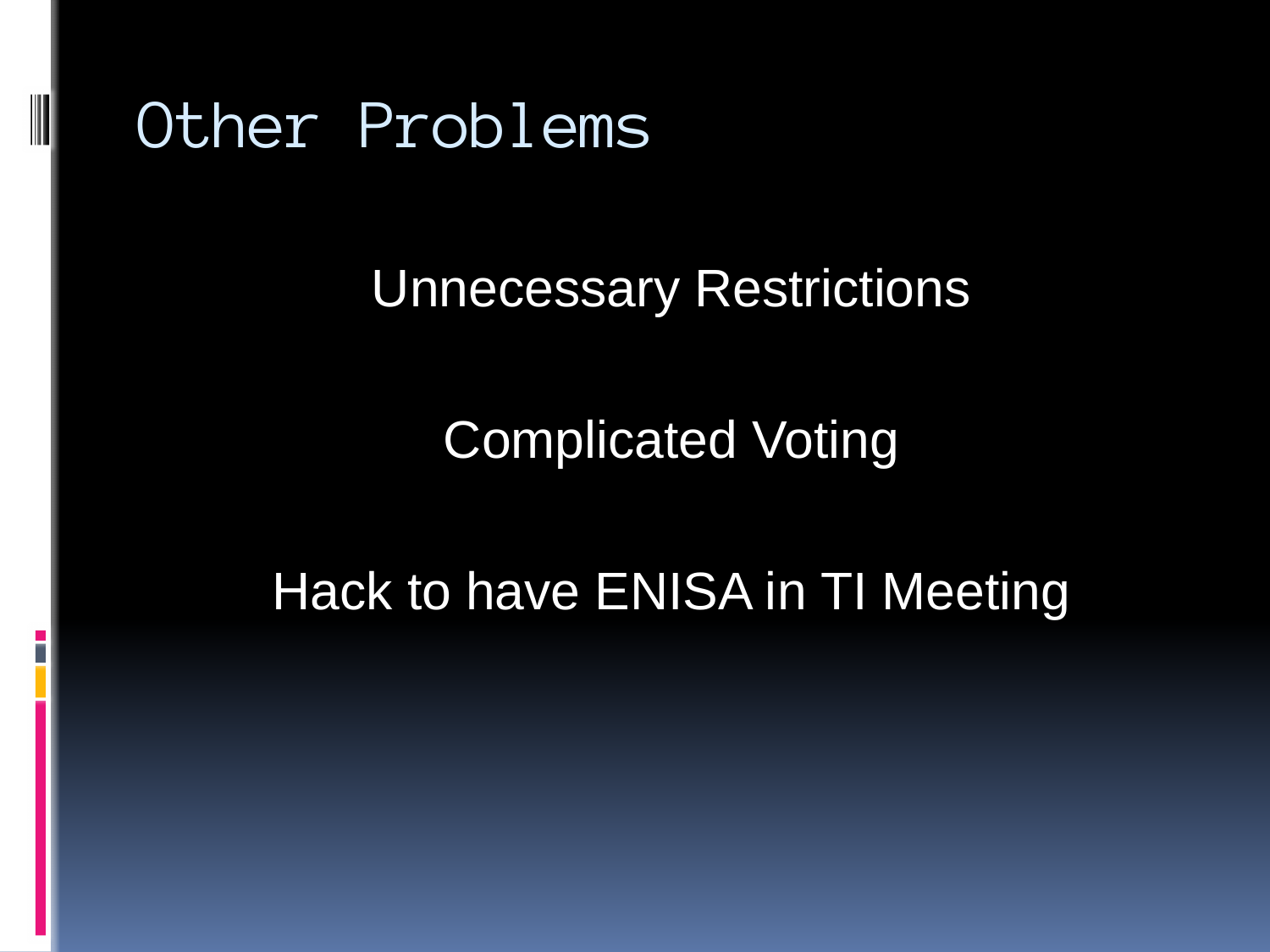

# Other Problems
Unnecessary Restrictions

Complicated Voting

Hack to have ENISA in TI Meeting